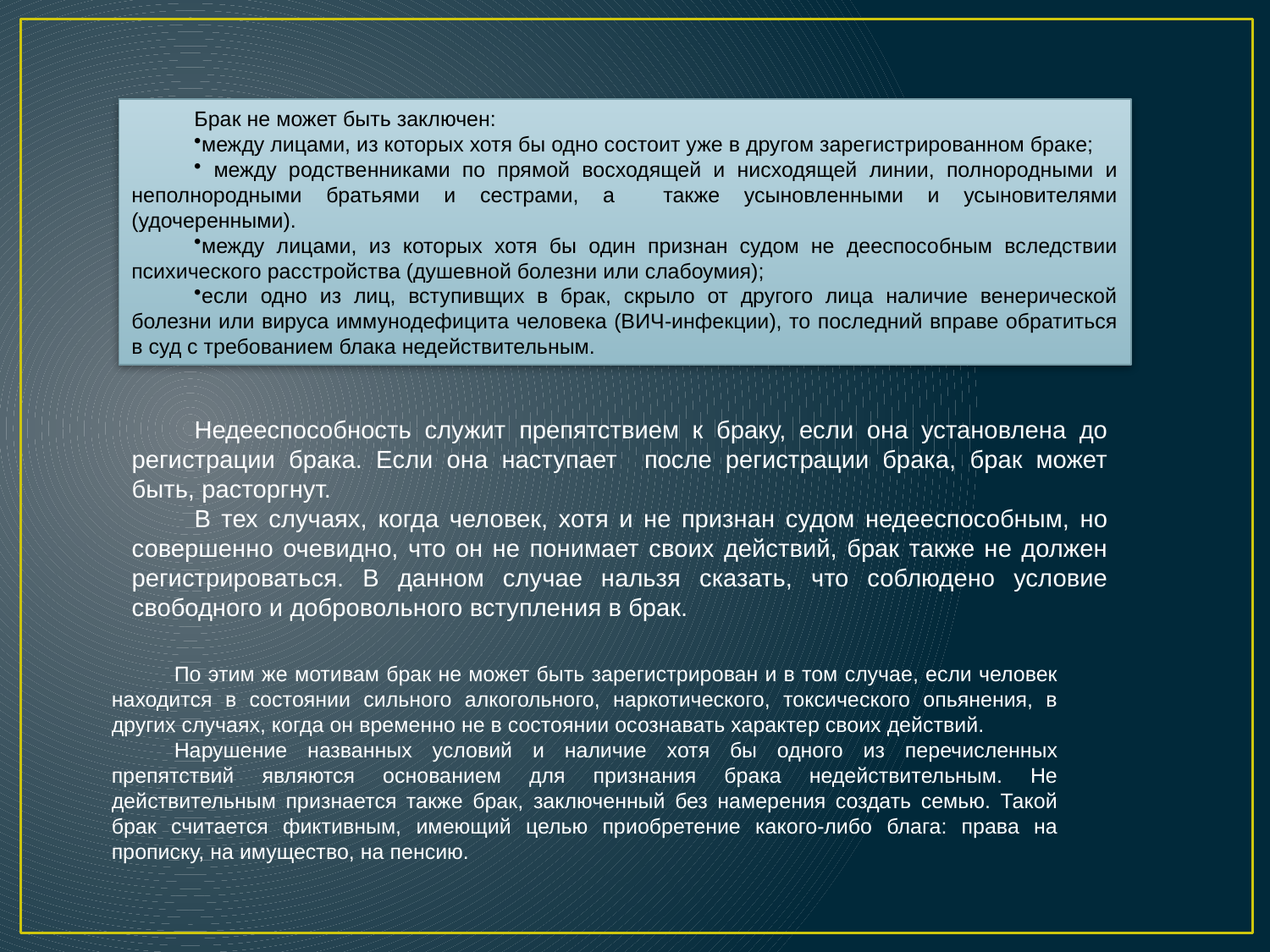

Брак не может быть заключен:
между лицами, из которых хотя бы одно состоит уже в другом зарегистрированном браке;
 между родственниками по прямой восходящей и нисходящей линии, полнородными и неполнородными братьями и сестрами, а  также усыновленными и усыновителями (удочеренными).
между лицами, из которых хотя бы один признан судом не дееспособным вследствии психического расстройства (душевной болезни или слабоумия);
если одно из лиц, вступивщих в брак, скрыло от другого лица наличие венерической болезни или вируса иммунодефицита человека (ВИЧ-инфекции), то последний вправе обратиться в суд с требованием блака недействительным.
Недееспособность служит препятствием к браку, если она установлена до регистрации брака. Если она наступает  после регистрации брака, брак может быть, расторгнут.
В тех случаях, когда человек, хотя и не признан судом недееспособным, но совершенно очевидно, что он не понимает своих действий, брак также не должен регистрироваться. В данном случае нальзя сказать, что соблюдено условие свободного и добровольного вступления в брак.
По этим же мотивам брак не может быть зарегистрирован и в том случае, если человек находится в состоянии сильного алкогольного, наркотического, токсического опьянения, в других случаях, когда он временно не в состоянии осознавать характер своих действий.
Нарушение названных условий и наличие хотя бы одного из перечисленных препятствий являются основанием для признания брака недействительным. Не действительным признается также брак, заключенный без намерения создать семью. Такой брак считается фиктивным, имеющий целью приобретение какого-либо блага: права на прописку, на имущество, на пенсию.